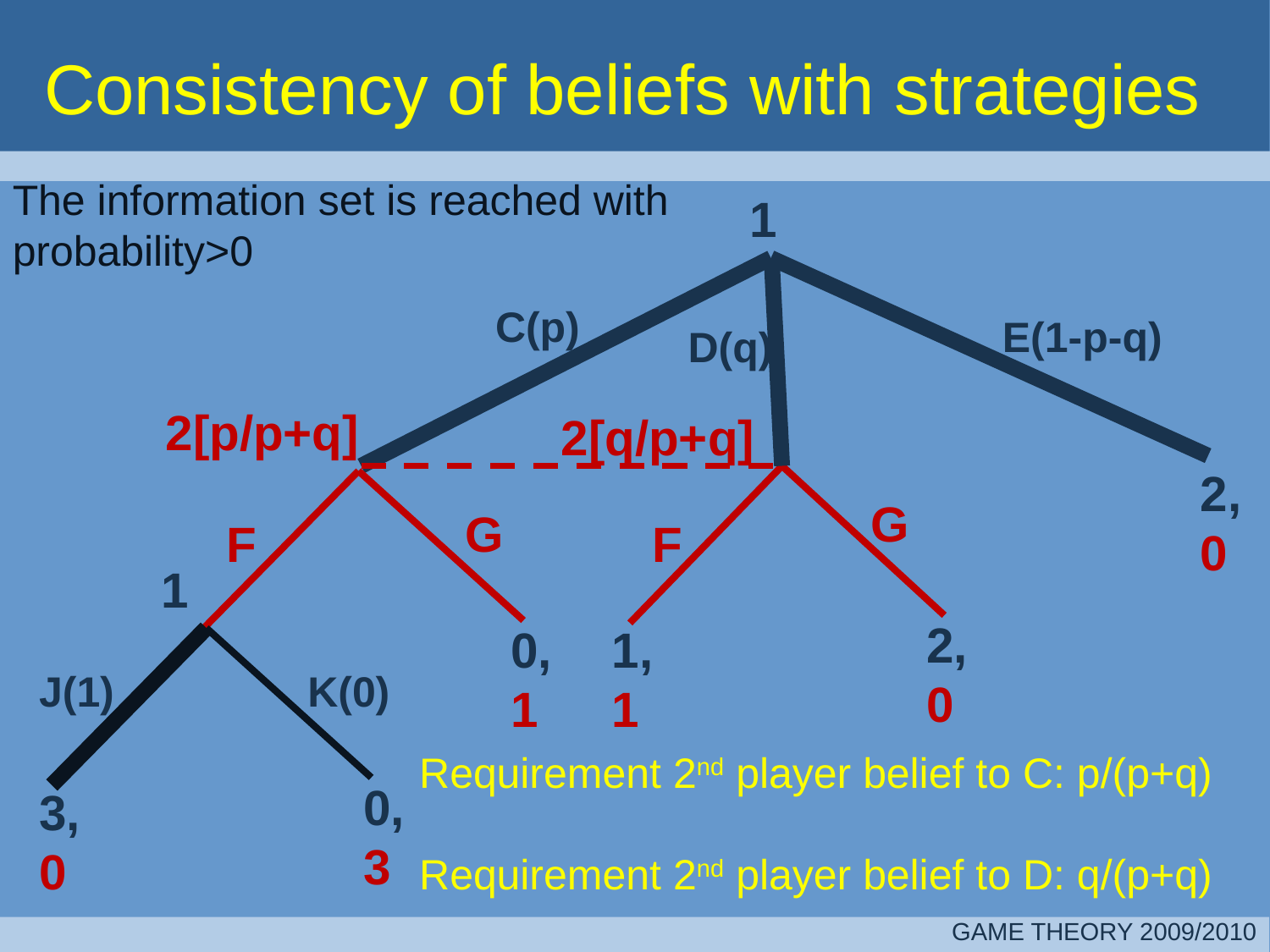

# Consistency of beliefs with strategies
The information set is reached with probability>0
1
C(p)
E(1-p-q)
D(q)
2[p/p+q]
2[q/p+q]
2,
0
G
G
F
F
1
2,
0
0,
1
1,
1
J(1)
K(0)
Requirement 2nd player belief to C: p/(p+q)

Requirement 2nd player belief to D: q/(p+q)
0,
3
3,
0
GAME THEORY 2009/2010